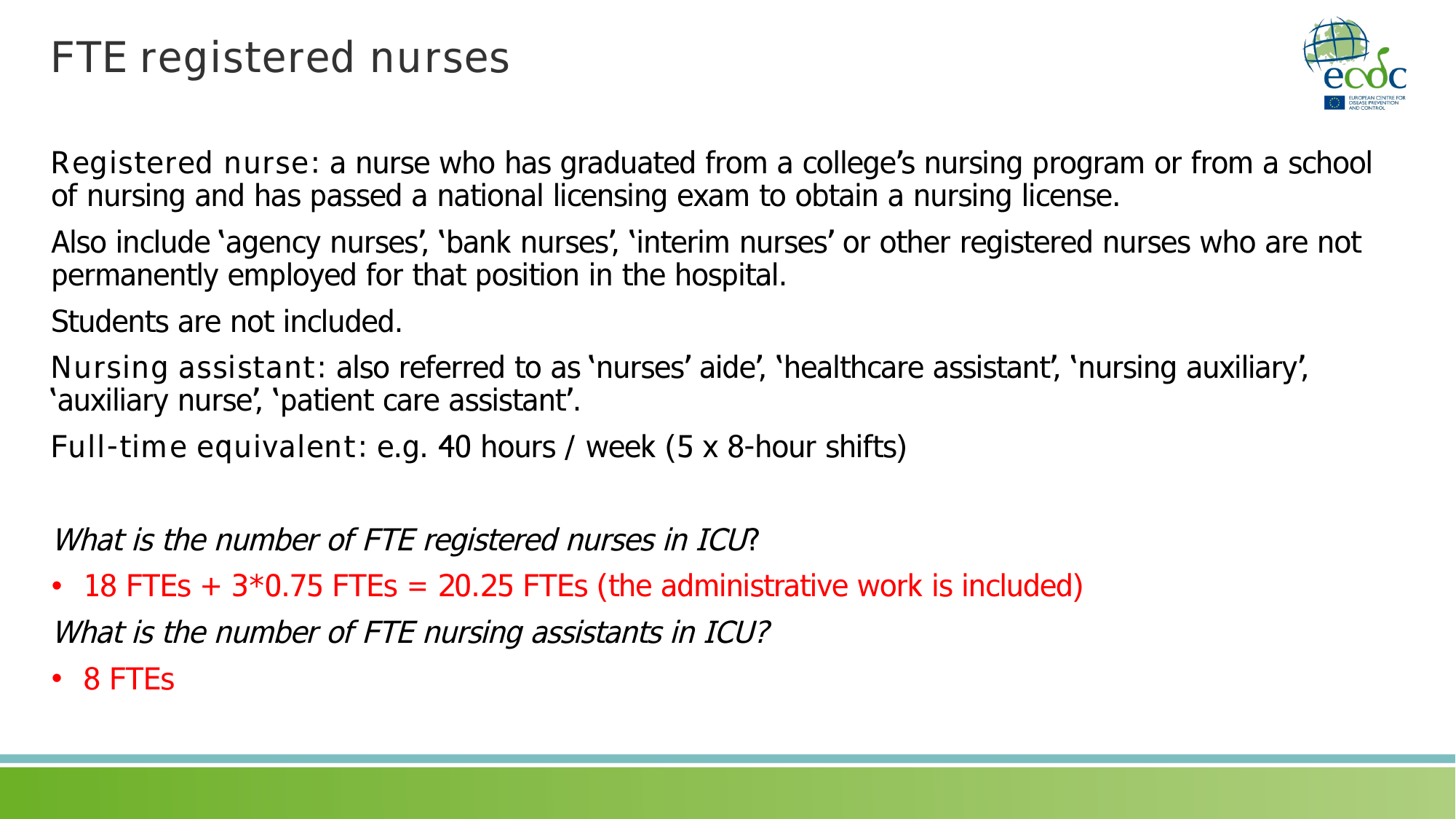

# FTE registered nurses
Registered nurse: a nurse who has graduated from a college’s nursing program or from a school of nursing and has passed a national licensing exam to obtain a nursing license.
Also include ‘agency nurses’, ‘bank nurses’, ‘interim nurses’ or other registered nurses who are not permanently employed for that position in the hospital.
Students are not included.
Nursing assistant: also referred to as ‘nurses’ aide’, ‘healthcare assistant’, ‘nursing auxiliary’, ‘auxiliary nurse’, ‘patient care assistant’.
Full-time equivalent: e.g. 40 hours / week (5 x 8-hour shifts)

What is the number of FTE registered nurses in ICU?
18 FTEs + 3*0.75 FTEs = 20.25 FTEs (the administrative work is included)
What is the number of FTE nursing assistants in ICU?
8 FTEs